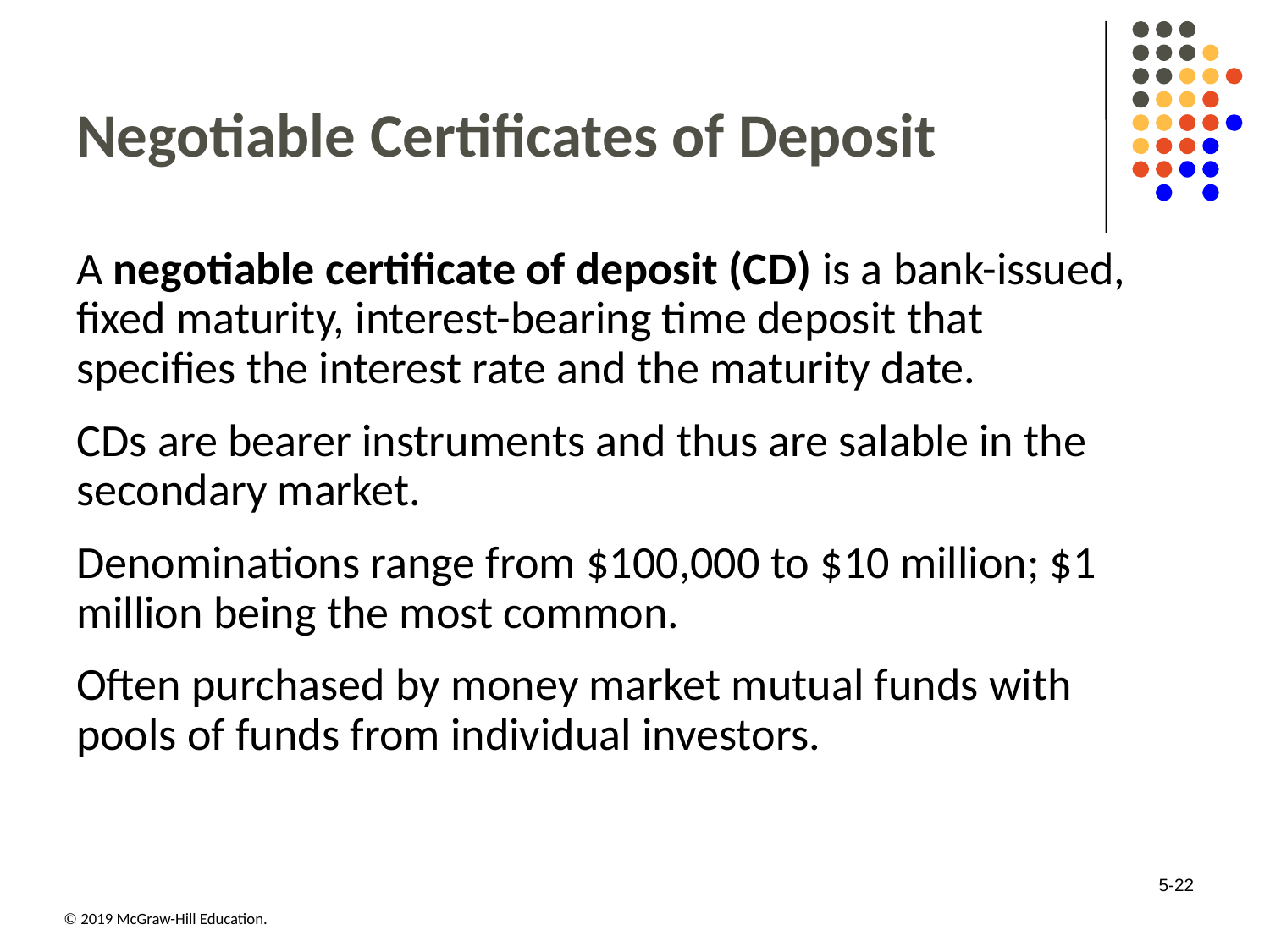

# Negotiable Certificates of Deposit
A negotiable certificate of deposit (C D) is a bank-issued, fixed maturity, interest-bearing time deposit that specifies the interest rate and the maturity date.
C Ds are bearer instruments and thus are salable in the secondary market.
Denominations range from $100,000 to $10 million; $1 million being the most common.
Often purchased by money market mutual funds with pools of funds from individual investors.
5-22